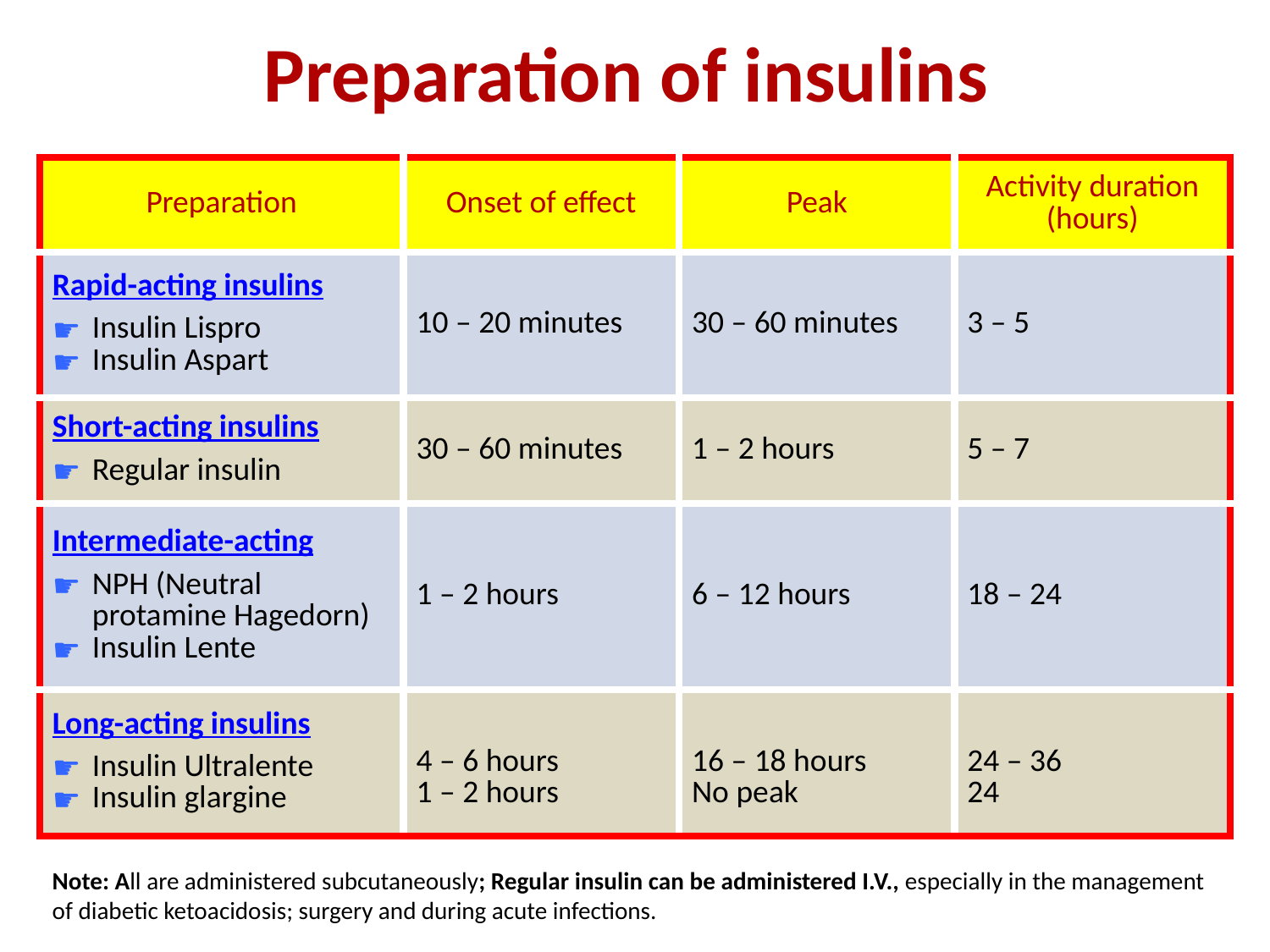

# Preparation of insulins
| Preparation | Onset of effect | Peak | Activity duration (hours) |
| --- | --- | --- | --- |
| Rapid-acting insulins Insulin Lispro Insulin Aspart | 10 – 20 minutes | 30 – 60 minutes | 3 – 5 |
| Short-acting insulins Regular insulin | 30 – 60 minutes | 1 – 2 hours | 5 – 7 |
| Intermediate-acting NPH (Neutral protamine Hagedorn) Insulin Lente | 1 – 2 hours | 6 – 12 hours | 18 – 24 |
| Long-acting insulins Insulin Ultralente Insulin glargine | 4 – 6 hours 1 – 2 hours | 16 – 18 hours No peak | 24 – 36 24 |
Note: All are administered subcutaneously; Regular insulin can be administered I.V., especially in the management of diabetic ketoacidosis; surgery and during acute infections.